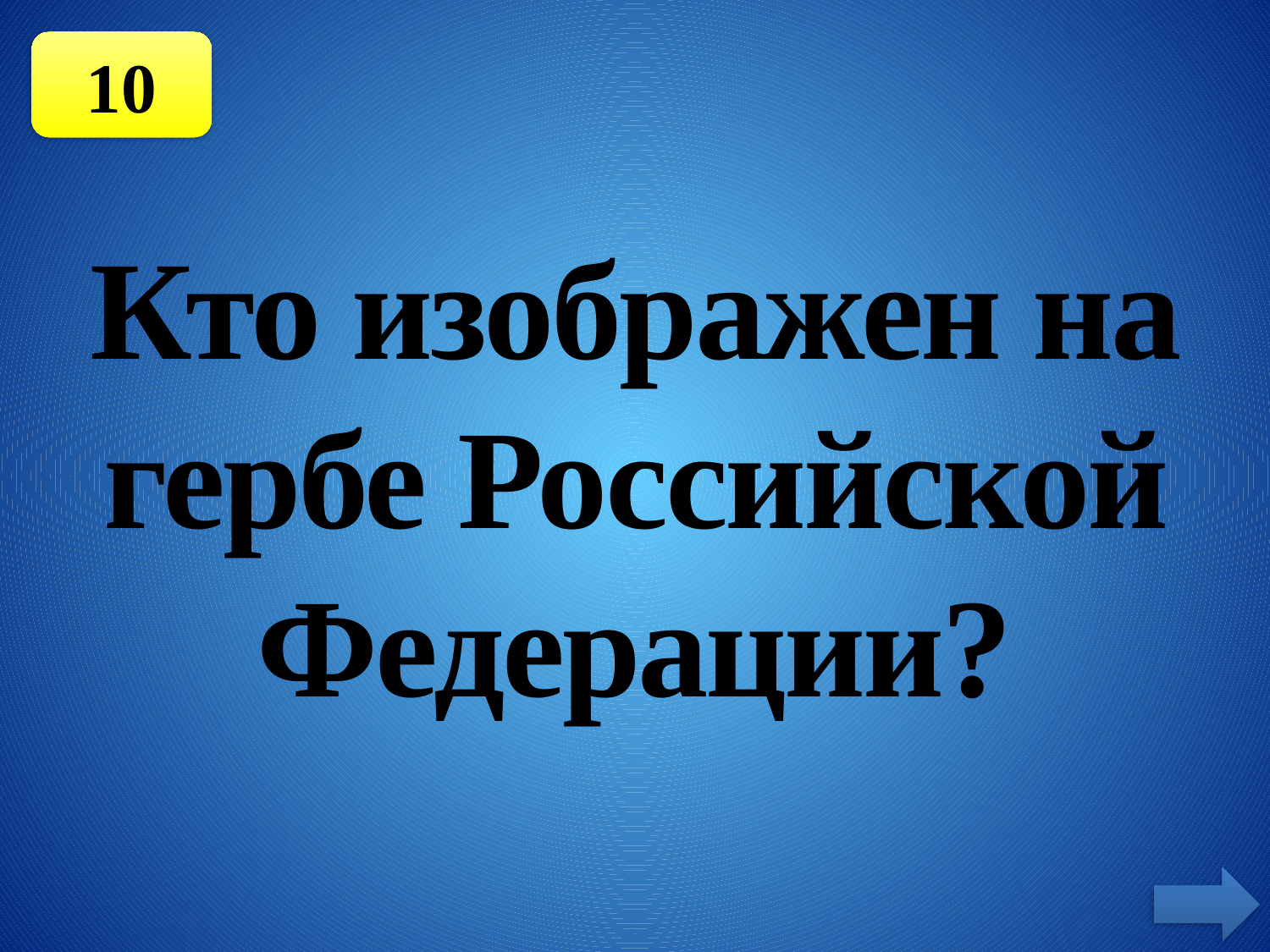

10
Кто изображен на гербе Российской Федерации?